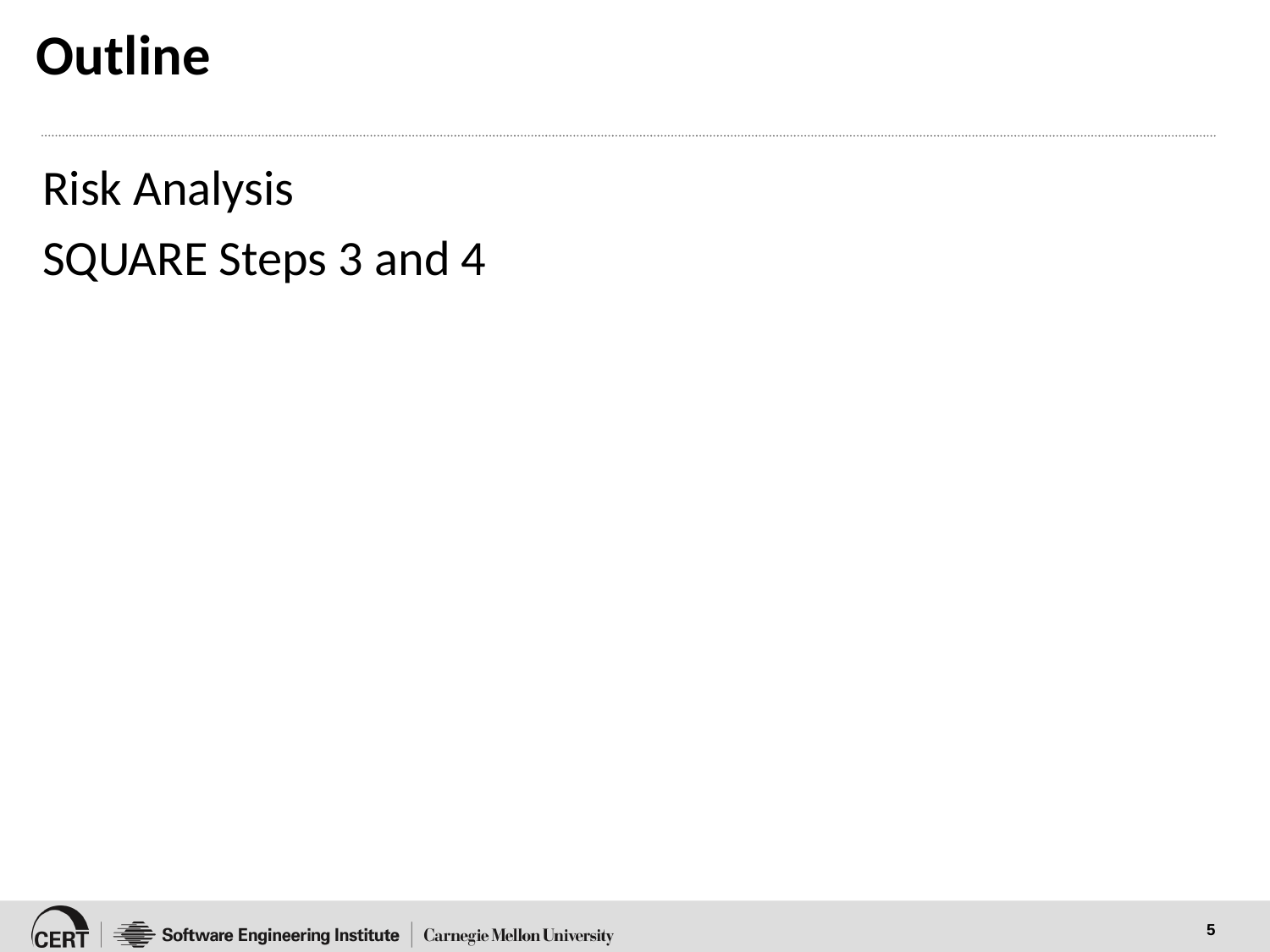

# Outline
Risk Analysis
SQUARE Steps 3 and 4